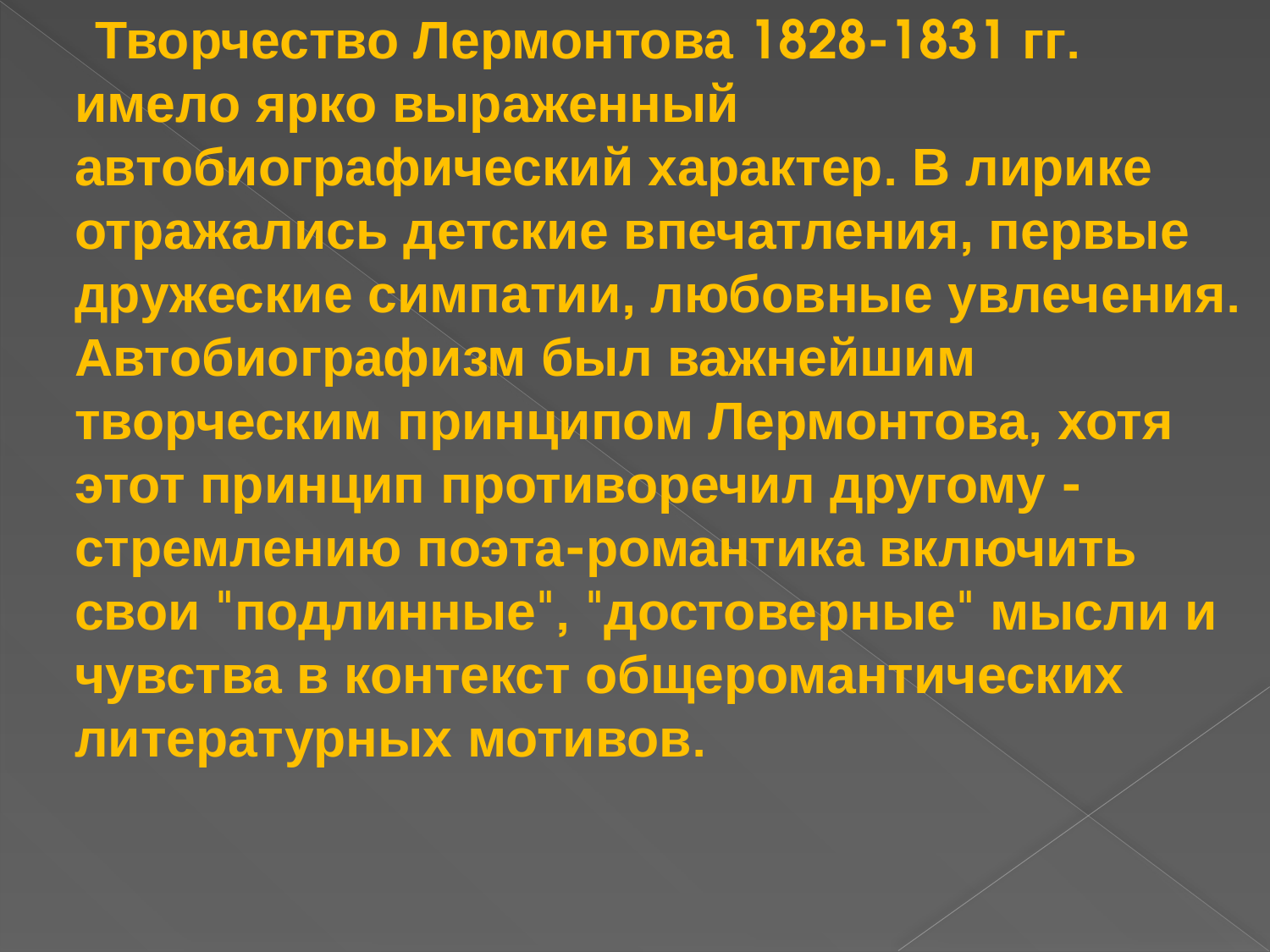

Творчество Лермонтова 1828-1831 гг. имело ярко выраженный автобиографический характер. В лирике отражались детские впечатления, первые дружеские симпатии, любовные увлечения. Автобиографизм был важнейшим творческим принципом Лермонтова, хотя этот принцип противоречил другому - стремлению поэта-романтика включить свои "подлинные", "достоверные" мысли и чувства в контекст общеромантических литературных мотивов.